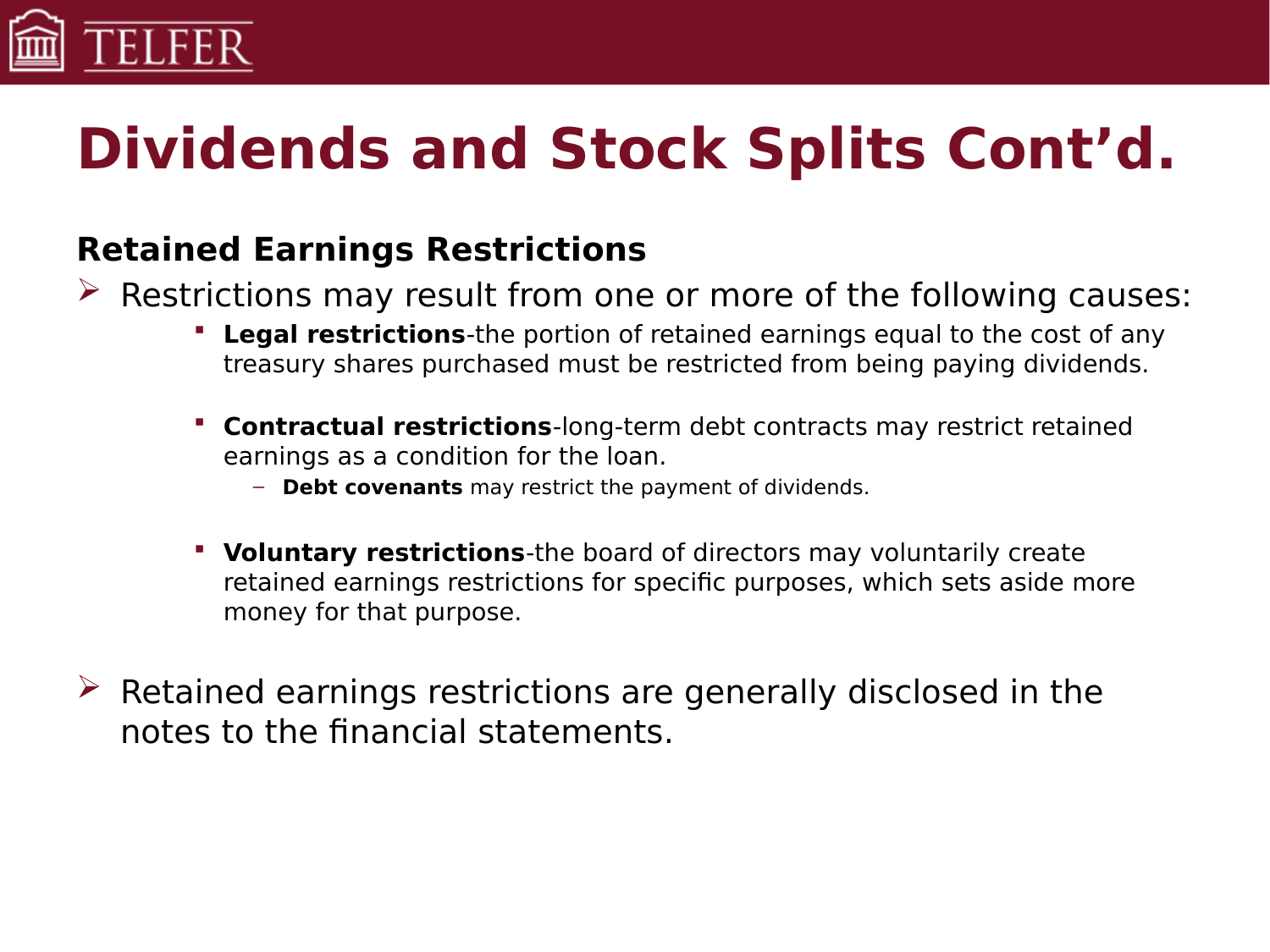

# Dividends and Stock Splits Cont’d.
Retained Earnings Restrictions
Restrictions may result from one or more of the following causes:
Legal restrictions-the portion of retained earnings equal to the cost of any treasury shares purchased must be restricted from being paying dividends.

Contractual restrictions-long-term debt contracts may restrict retained earnings as a condition for the loan.
Debt covenants may restrict the payment of dividends.

Voluntary restrictions-the board of directors may voluntarily create retained earnings restrictions for specific purposes, which sets aside more money for that purpose.

Retained earnings restrictions are generally disclosed in the notes to the financial statements.